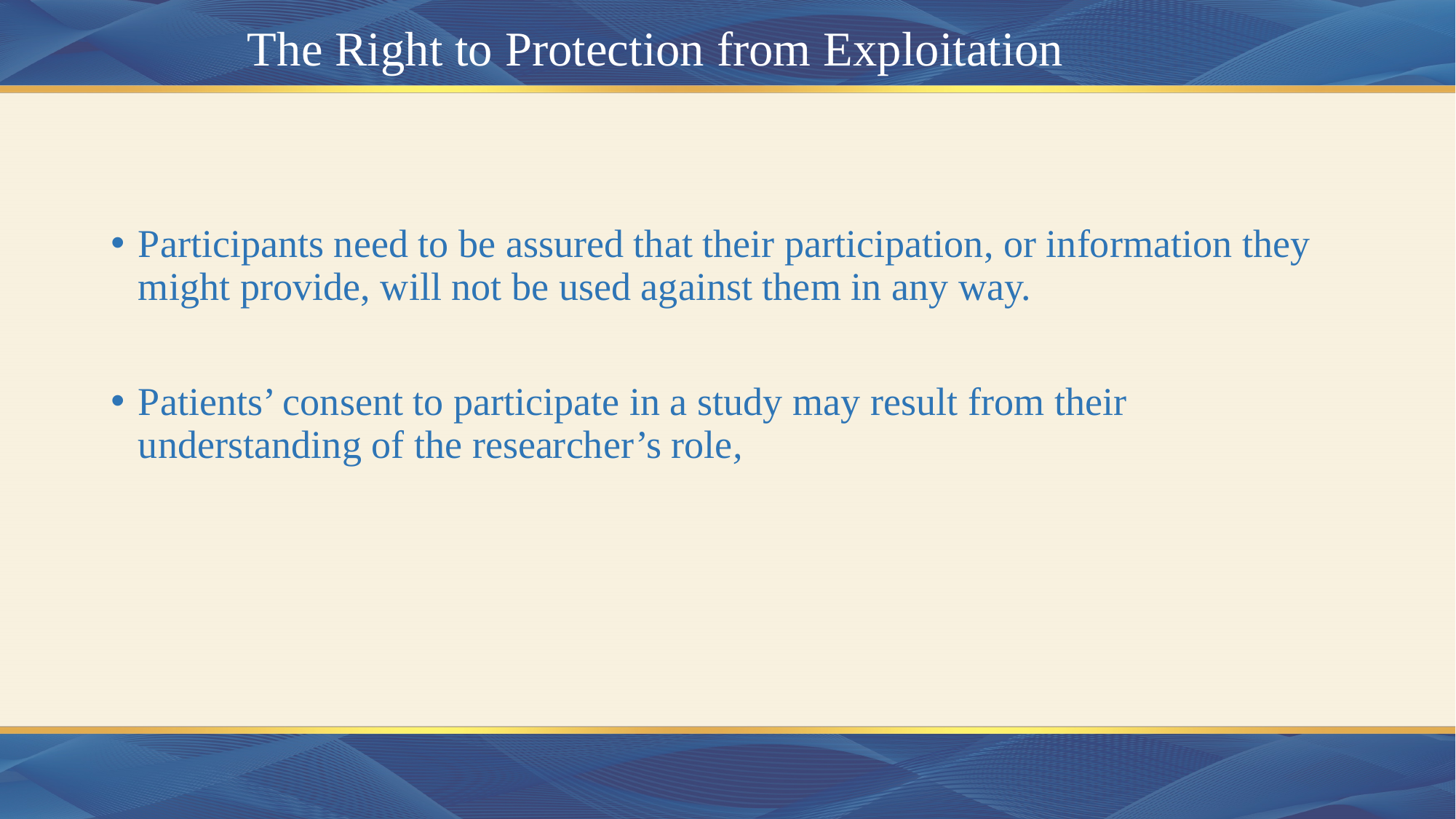

# The Right to Protection from Exploitation
Participants need to be assured that their participation, or information they might provide, will not be used against them in any way.

Patients’ consent to participate in a study may result from their understanding of the researcher’s role,